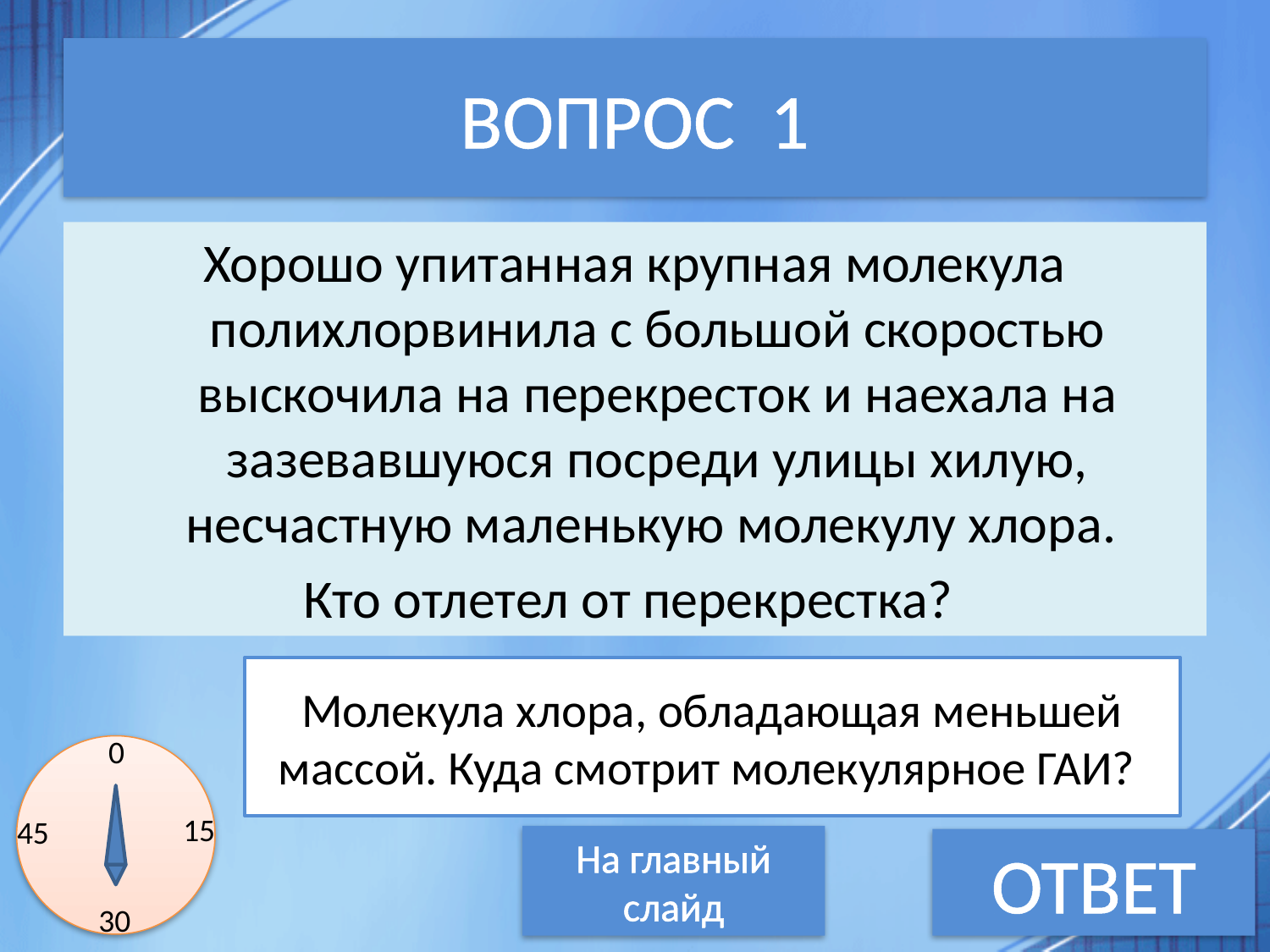

# ВОПРОС  1
Хорошо упитанная крупная молекула полихлорвинила с большой скоростью выскочила на перекресток и наехала на зазевавшуюся посреди улицы хилую, несчастную маленькую молекулу хлора.
Кто отлетел от перекрестка?
Молекула хлора, обладающая меньшей массой. Куда смотрит молекулярное ГАИ?
0

15
45
На главный слайд
ОТВЕТ
30